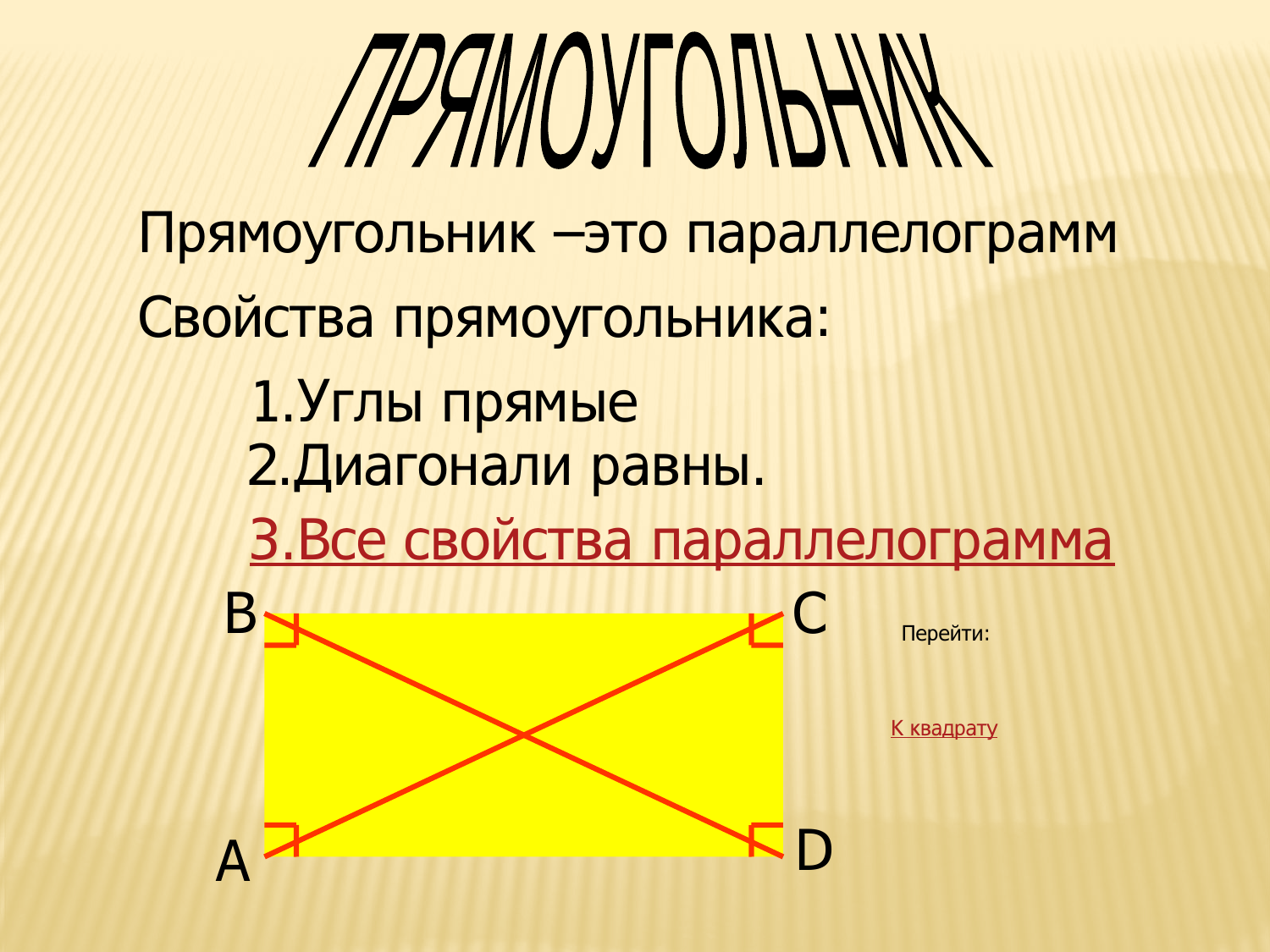

ПРЯМОУГОЛЬНИК
Прямоугольник –это параллелограмм
Свойства прямоугольника:
1.Углы прямые
2.Диагонали равны.
3.Все свойства параллелограмма
B
C

D
A

Перейти:
К квадрату